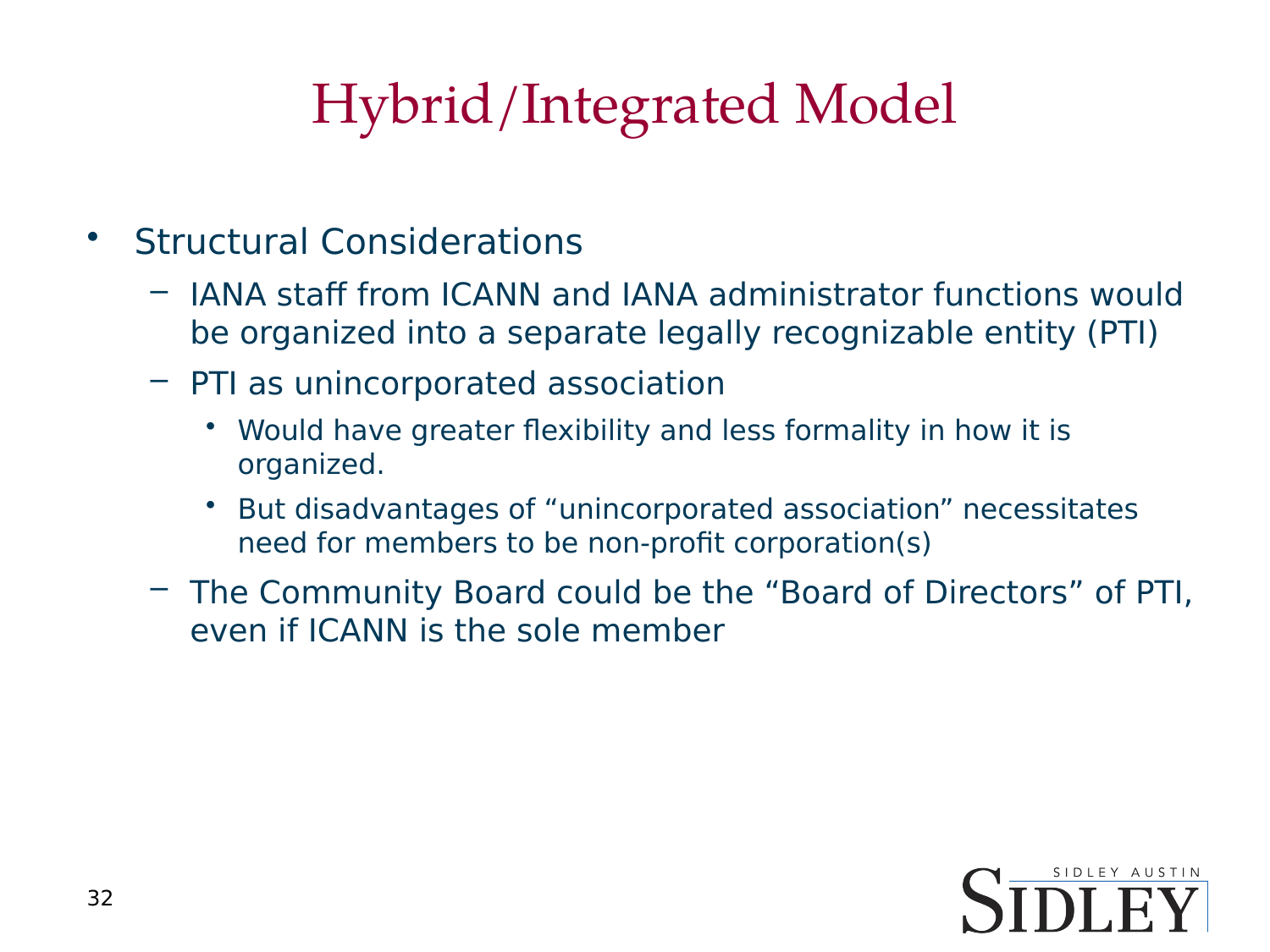

# Hybrid/Integrated Model

Structural Considerations
IANA staff from ICANN and IANA administrator functions would be organized into a separate legally recognizable entity (PTI)
PTI as unincorporated association
Would have greater flexibility and less formality in how it is organized.
But disadvantages of “unincorporated association” necessitates need for members to be non-profit corporation(s)
The Community Board could be the “Board of Directors” of PTI, even if ICANN is the sole member

32